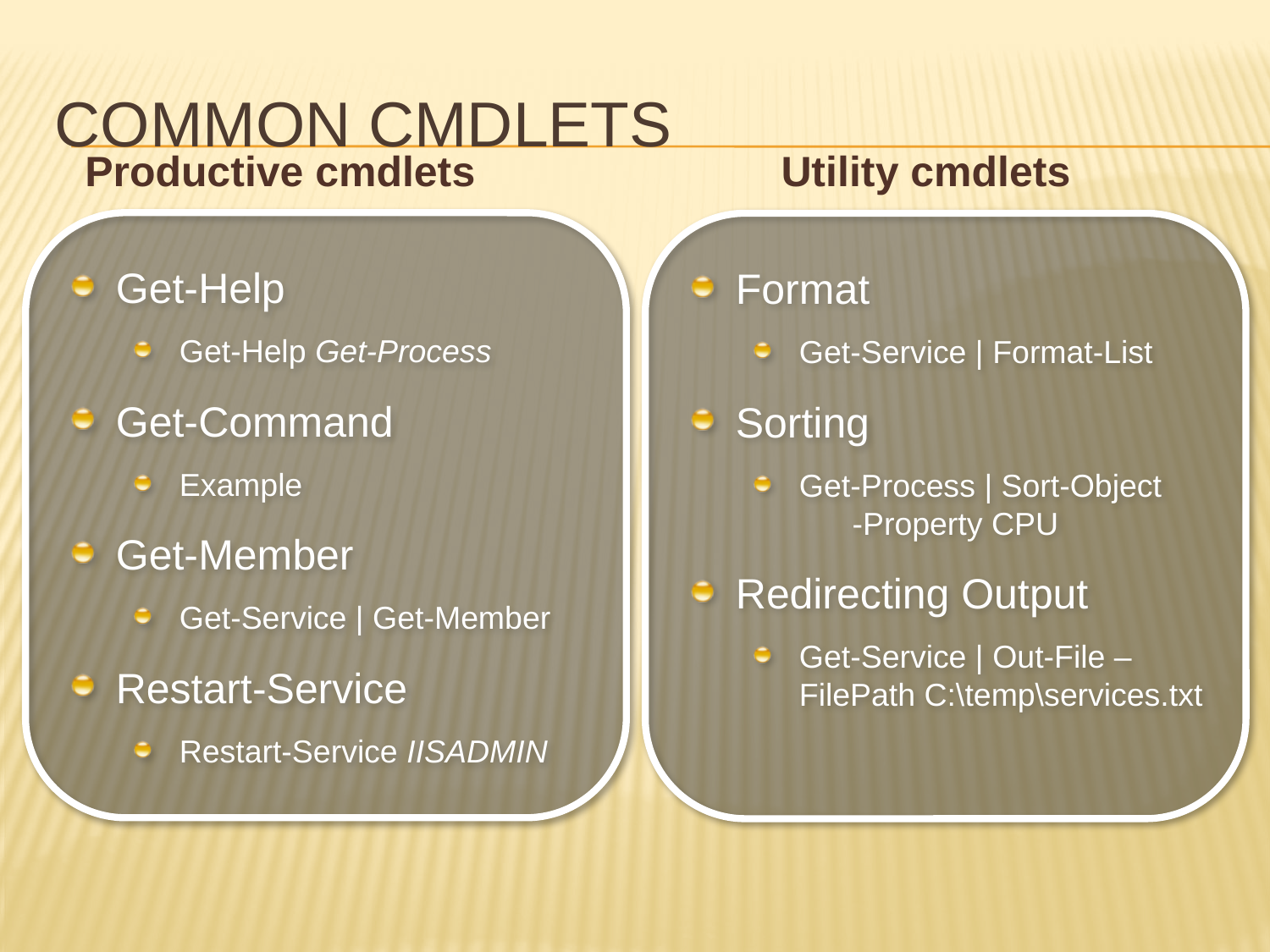

# Common Cmdlets
Productive cmdlets
Utility cmdlets
Get-Help
Get-Help Get-Process
Get-Command
Example
Get-Member
Get-Service | Get-Member
Restart-Service
Restart-Service IISADMIN
Format
Get-Service | Format-List
Sorting
Get-Process | Sort-Object           -Property CPU
Redirecting Output
Get-Service | Out-File –FilePath C:\temp\services.txt